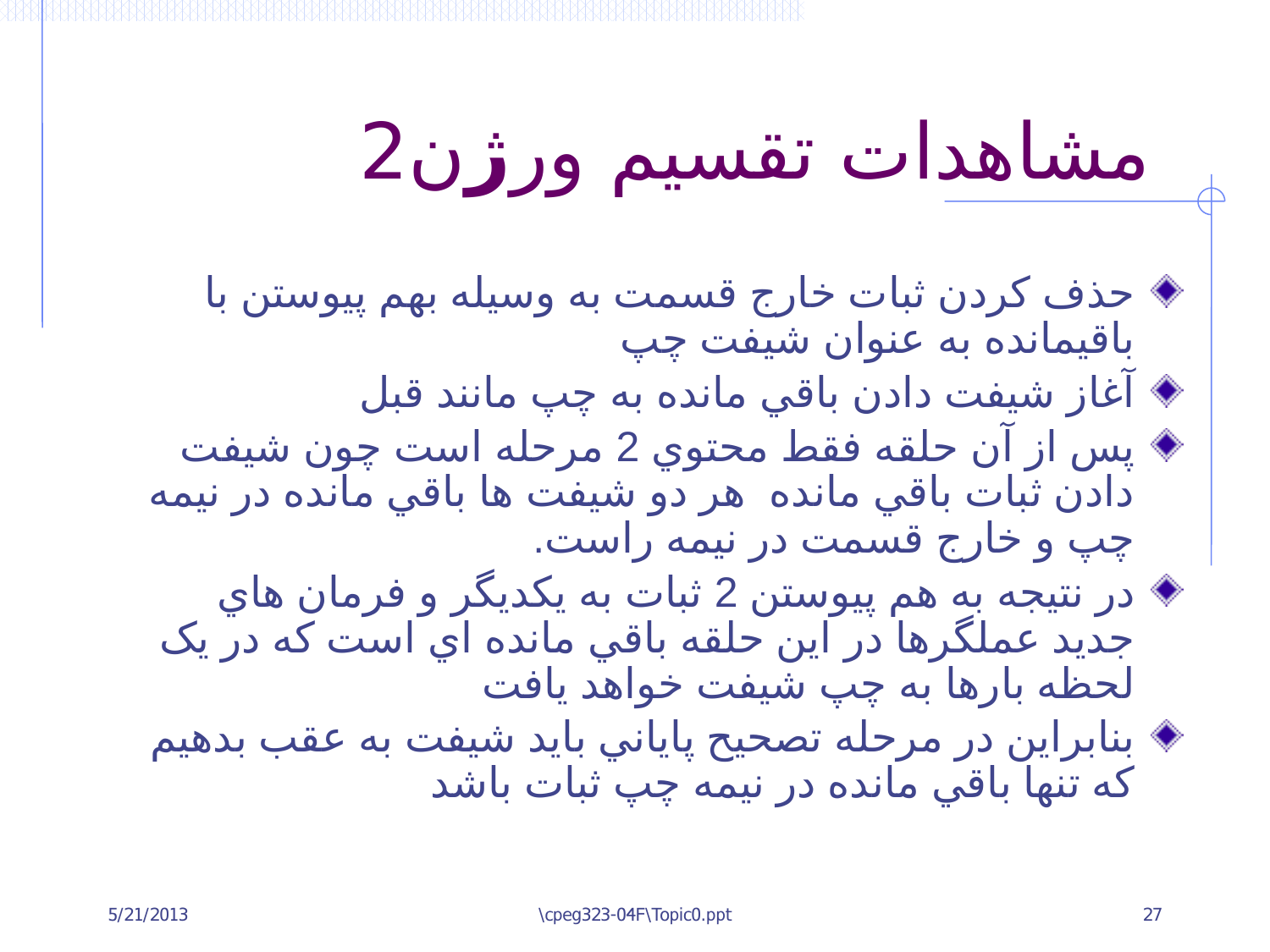

# مشاهدات تقسيم ورژن2
حذف کردن ثبات خارج قسمت به وسيله بهم پيوستن با باقيمانده به عنوان شيفت چپ
آغاز شيفت دادن باقي مانده به چپ مانند قبل
پس از آن حلقه فقط محتوي 2 مرحله است چون شيفت دادن ثبات باقي مانده  هر دو شيفت ها باقي مانده در نيمه چپ و خارج قسمت در نيمه راست.
در نتيجه به هم پيوستن 2 ثبات به يکديگر و فرمان هاي جديد عملگرها در اين حلقه باقي مانده اي است که در يک لحظه بارها به چپ شيفت خواهد يافت
بنابراين در مرحله تصحيح پاياني بايد شيفت به عقب بدهيم که تنها باقي مانده در نيمه چپ ثبات باشد
5/21/2013
\cpeg323-04F\Topic0.ppt
27